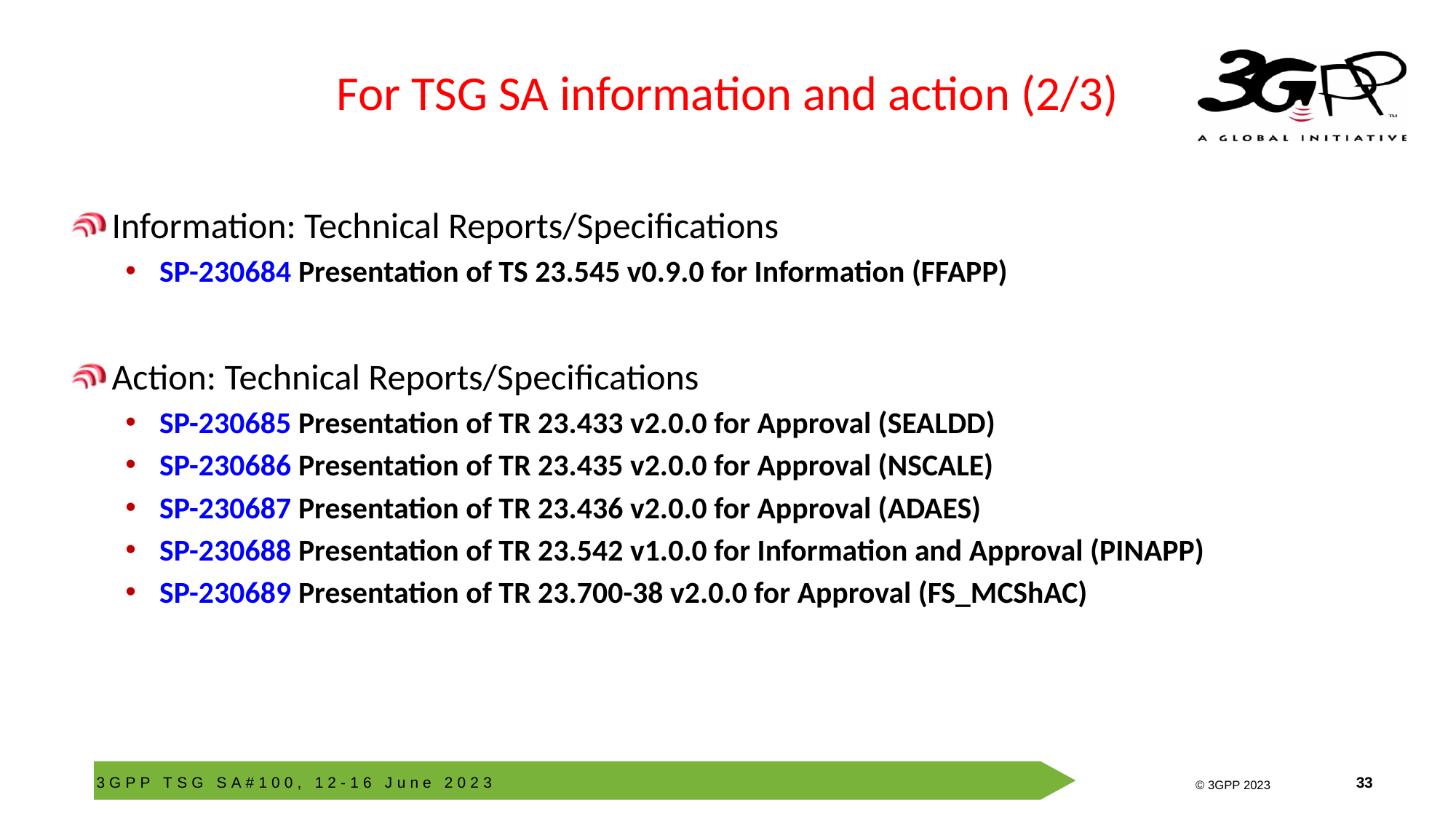

# For TSG SA information and action (2/3)
Information: Technical Reports/Specifications
SP-230684 Presentation of TS 23.545 v0.9.0 for Information (FFAPP)

Action: Technical Reports/Specifications
SP-230685 Presentation of TR 23.433 v2.0.0 for Approval (SEALDD)
SP-230686 Presentation of TR 23.435 v2.0.0 for Approval (NSCALE)
SP-230687 Presentation of TR 23.436 v2.0.0 for Approval (ADAES)
SP-230688 Presentation of TR 23.542 v1.0.0 for Information and Approval (PINAPP)
SP-230689 Presentation of TR 23.700-38 v2.0.0 for Approval (FS_MCShAC)